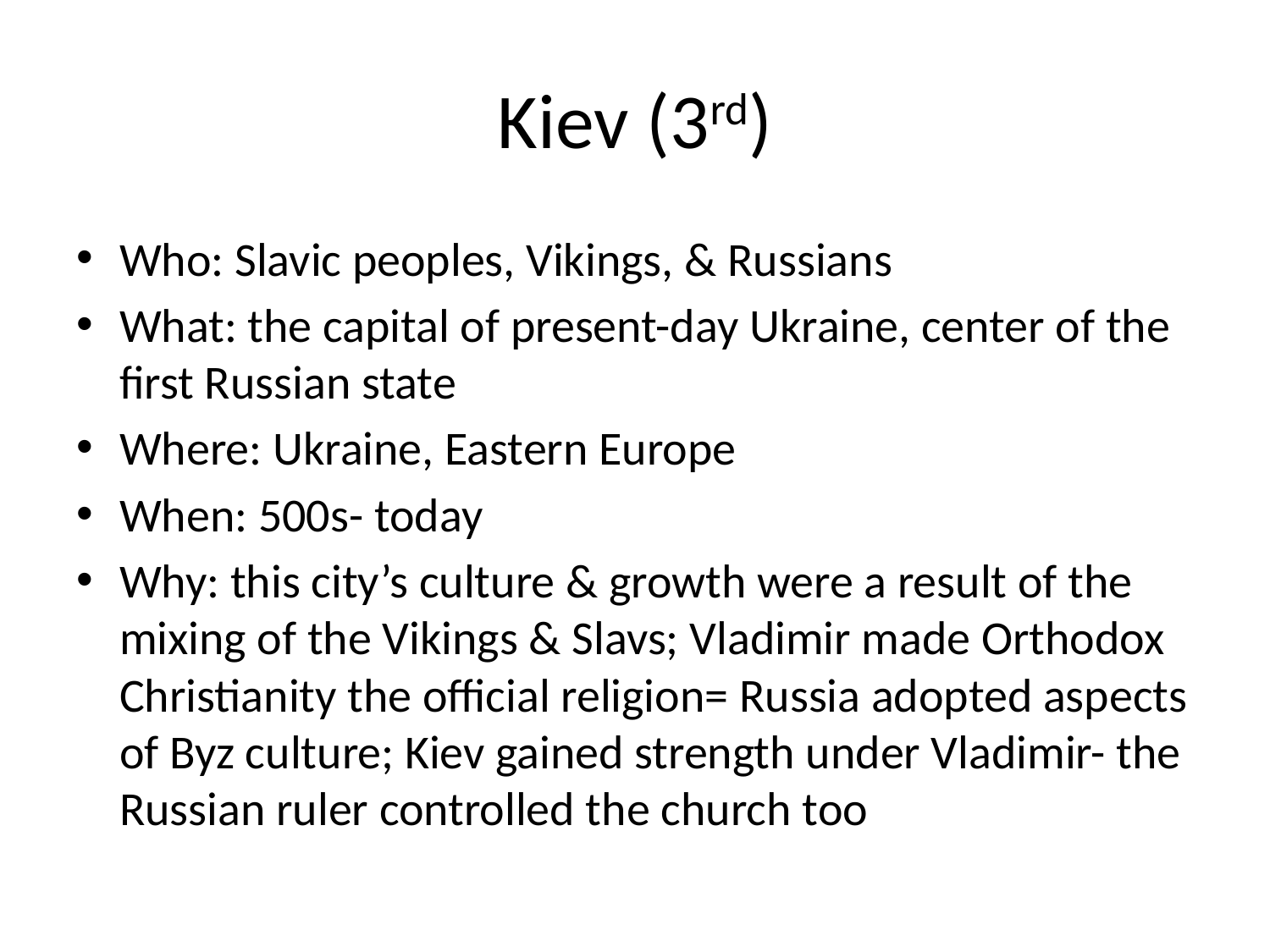

# Kiev (3rd)
Who: Slavic peoples, Vikings, & Russians
What: the capital of present-day Ukraine, center of the first Russian state
Where: Ukraine, Eastern Europe
When: 500s- today
Why: this city’s culture & growth were a result of the mixing of the Vikings & Slavs; Vladimir made Orthodox Christianity the official religion= Russia adopted aspects of Byz culture; Kiev gained strength under Vladimir- the Russian ruler controlled the church too